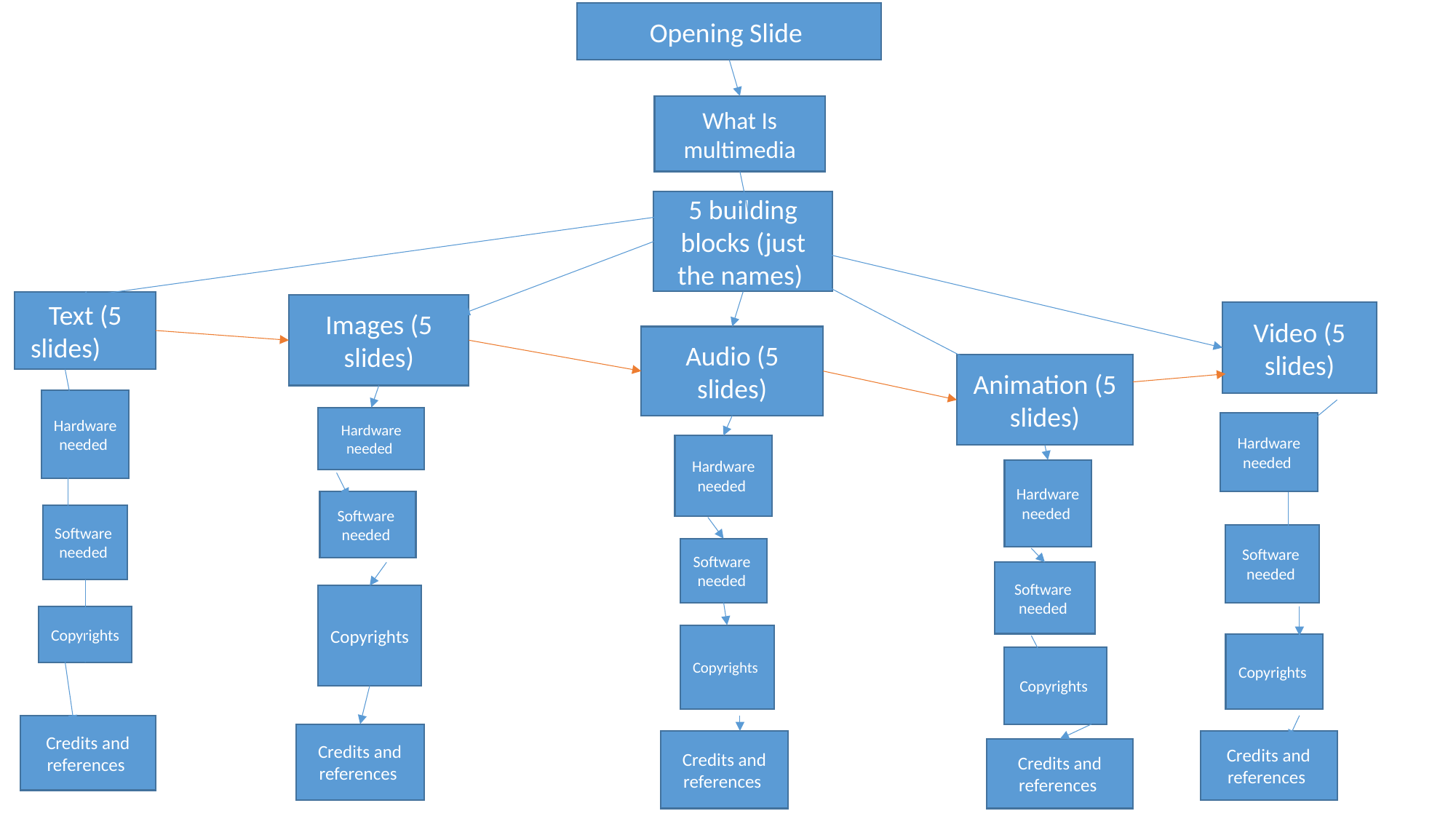

Opening Slide
What Is multimedia
5 building blocks (just the names)
Text (5 slides)
Images (5 slides)
Video (5 slides)
Audio (5 slides)
Animation (5 slides)
Hardware needed
Hardware needed
Hardware needed
Hardware needed
Hardware needed
Software  needed
Software  needed
Software  needed
Software  needed
Software  needed
Copyrights
Copyrights
Copyrights
Copyrights
Copyrights
Credits and references
Credits and references
Credits and references
Credits and references
Credits and references